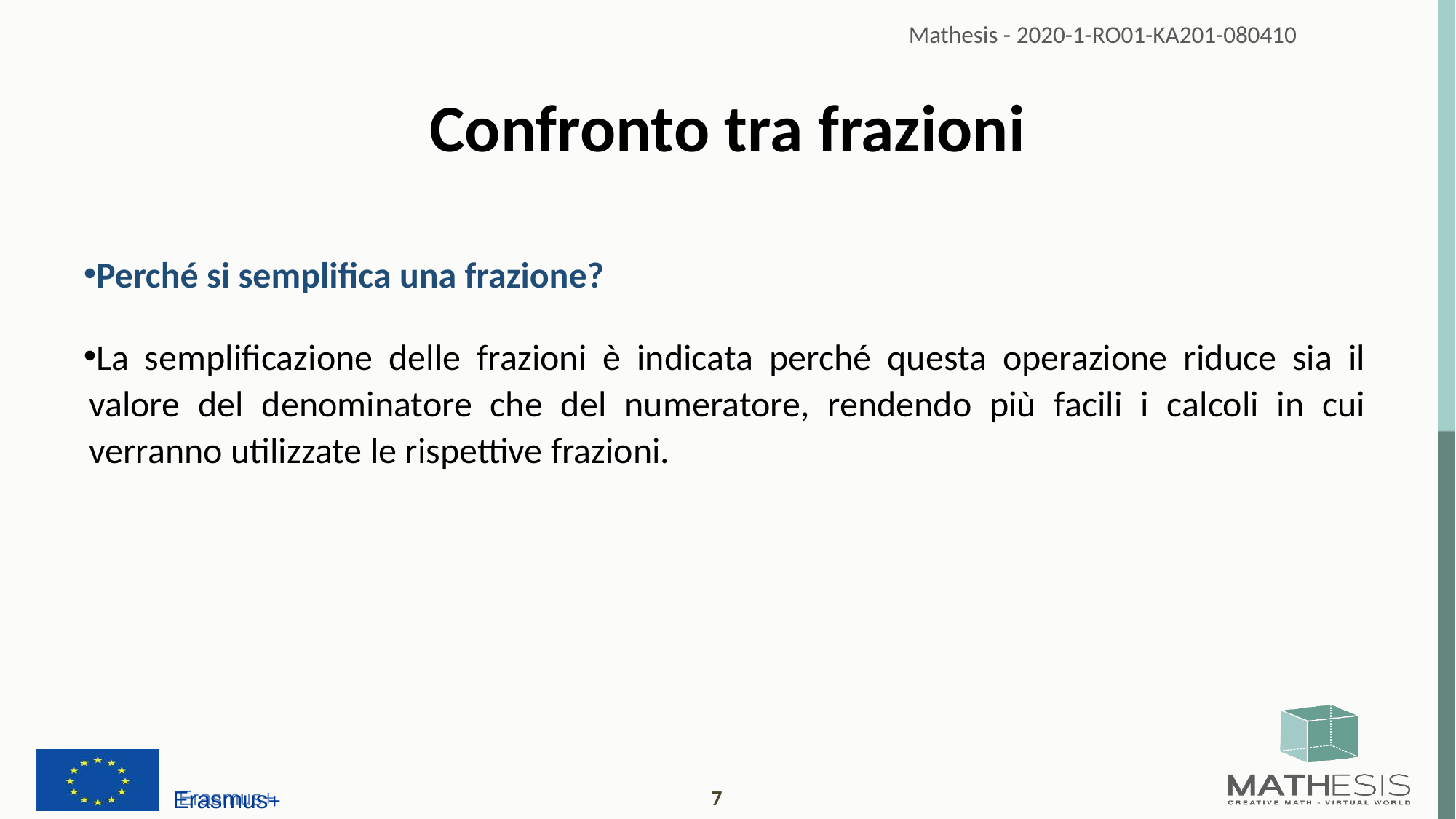

# Confronto tra frazioni
Perché si semplifica una frazione?
La semplificazione delle frazioni è indicata perché questa operazione riduce sia il valore del denominatore che del numeratore, rendendo più facili i calcoli in cui verranno utilizzate le rispettive frazioni.